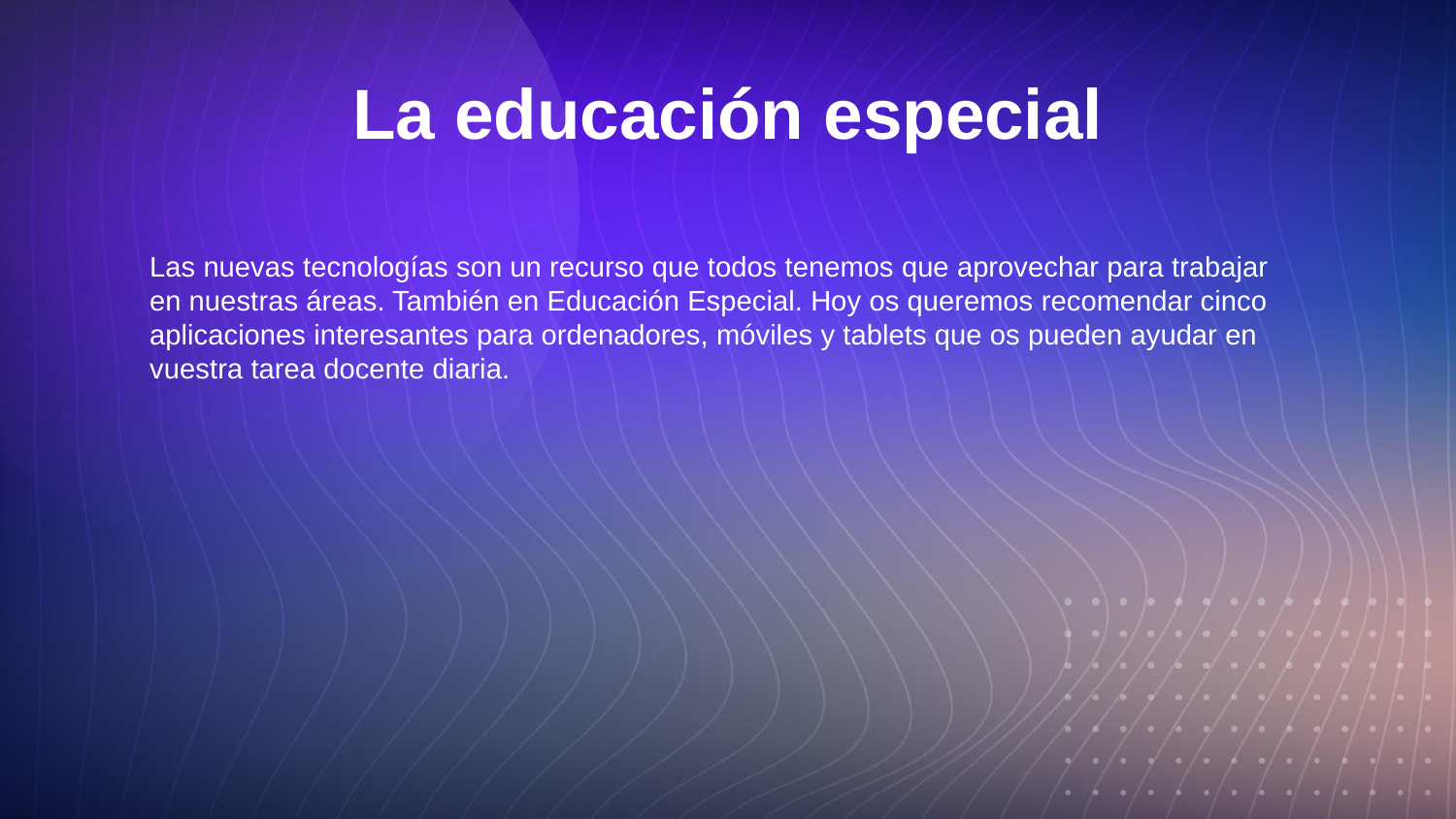

La educación especial
Las nuevas tecnologías son un recurso que todos tenemos que aprovechar para trabajar en nuestras áreas. También en Educación Especial. Hoy os queremos recomendar cinco aplicaciones interesantes para ordenadores, móviles y tablets que os pueden ayudar en vuestra tarea docente diaria.